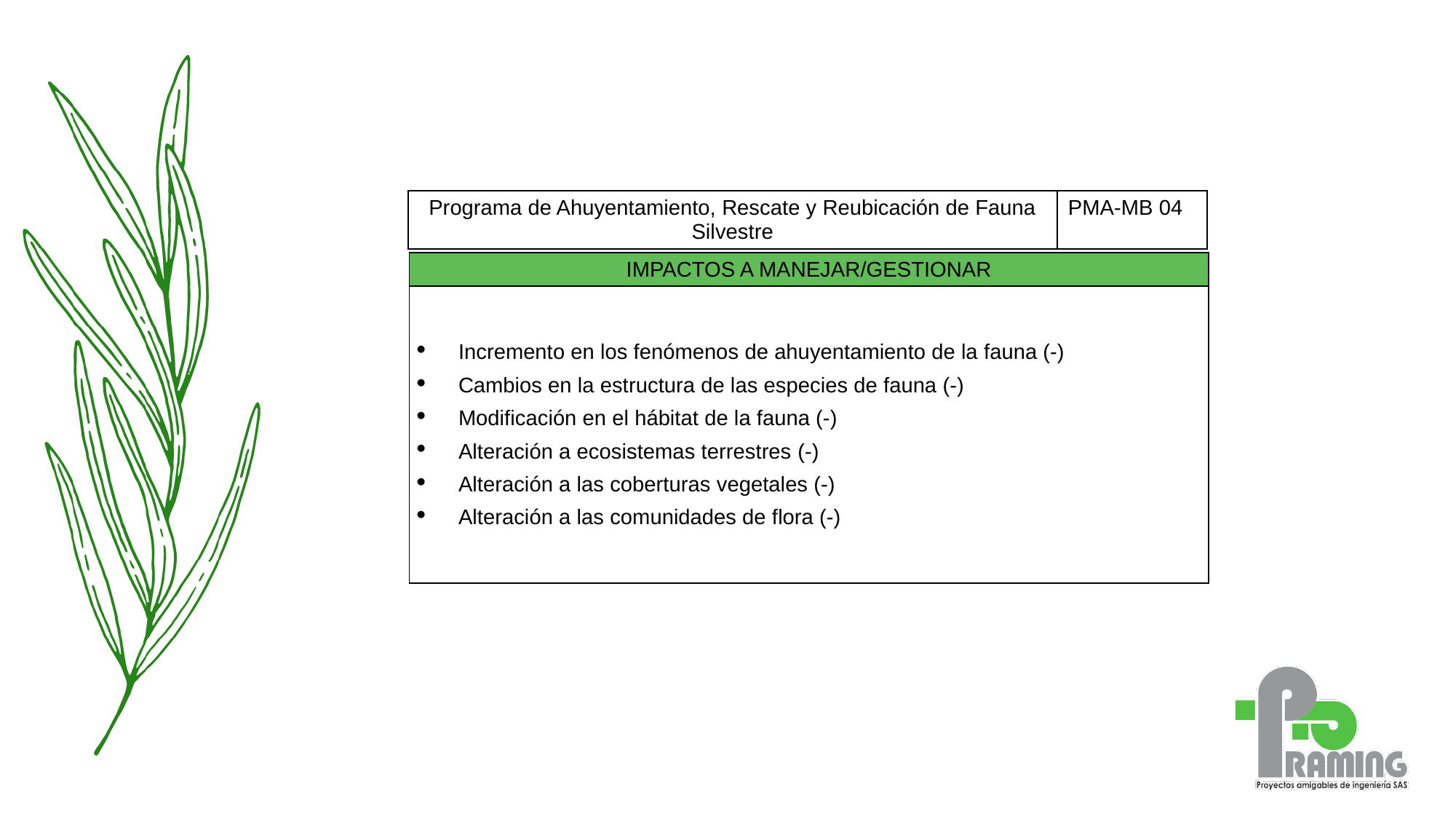

| Programa de Ahuyentamiento, Rescate y Reubicación de Fauna Silvestre | PMA-MB 04 |
| --- | --- |
| IMPACTOS A MANEJAR/GESTIONAR |
| --- |
| Incremento en los fenómenos de ahuyentamiento de la fauna (-) Cambios en la estructura de las especies de fauna (-) Modificación en el hábitat de la fauna (-) Alteración a ecosistemas terrestres (-) Alteración a las coberturas vegetales (-) Alteración a las comunidades de flora (-) |